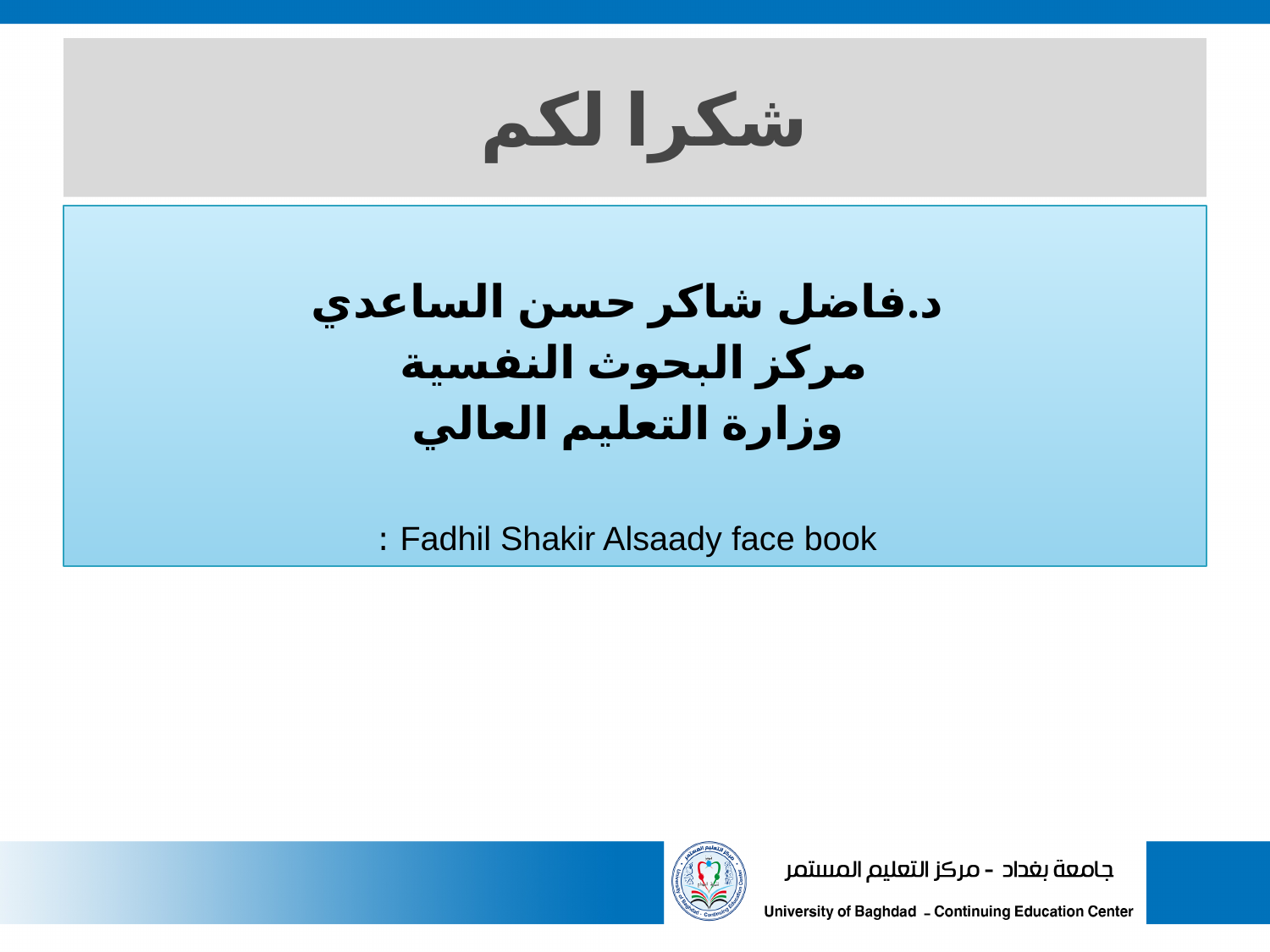

# شكرا لكم

د.فاضل شاكر حسن الساعدي
مركز البحوث النفسية
وزارة التعليم العالي

Fadhil Shakir Alsaady face book :